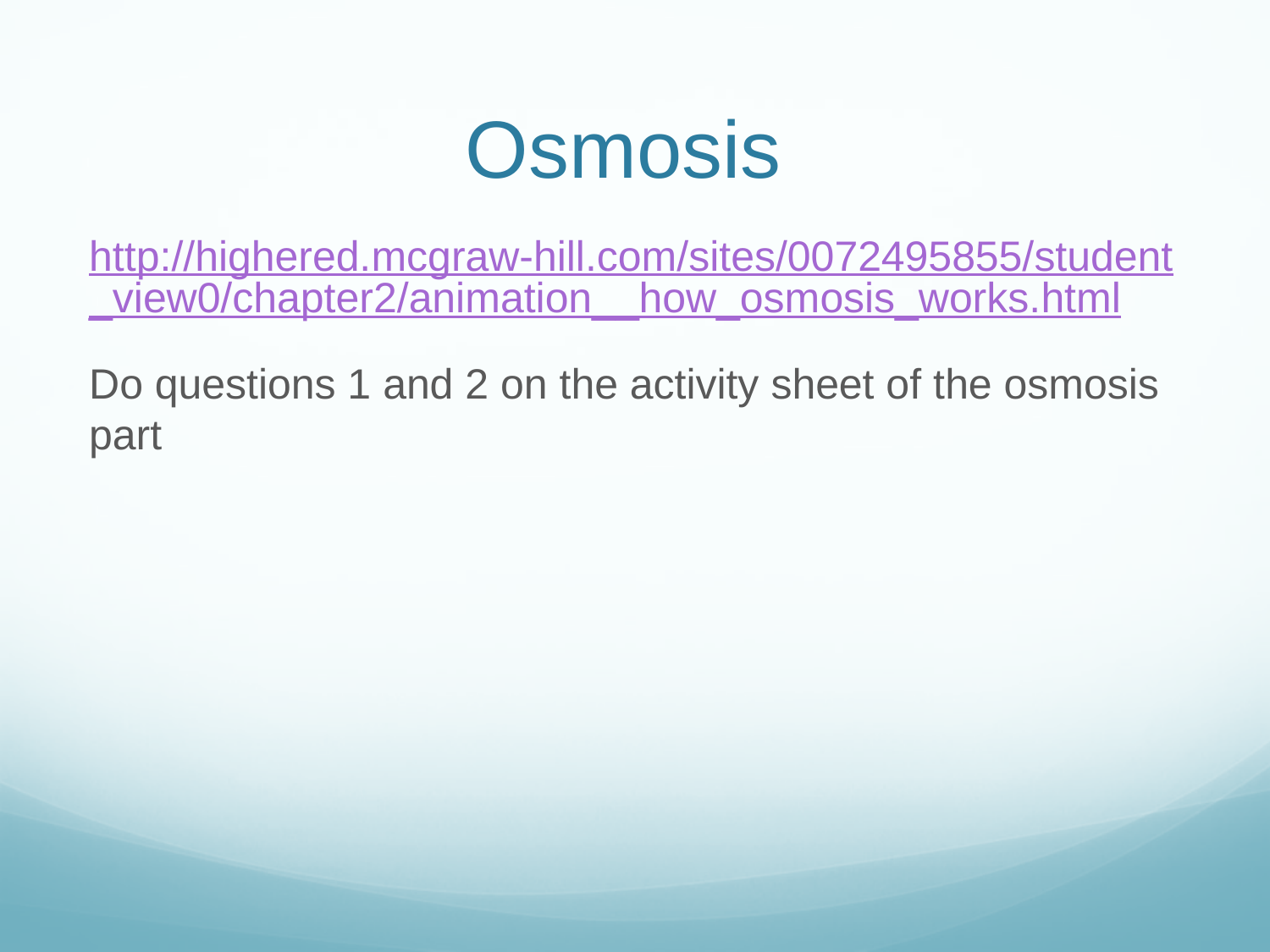

# Osmosis
http://highered.mcgraw-hill.com/sites/0072495855/student_view0/chapter2/animation__how_osmosis_works.html
Do questions 1 and 2 on the activity sheet of the osmosis part